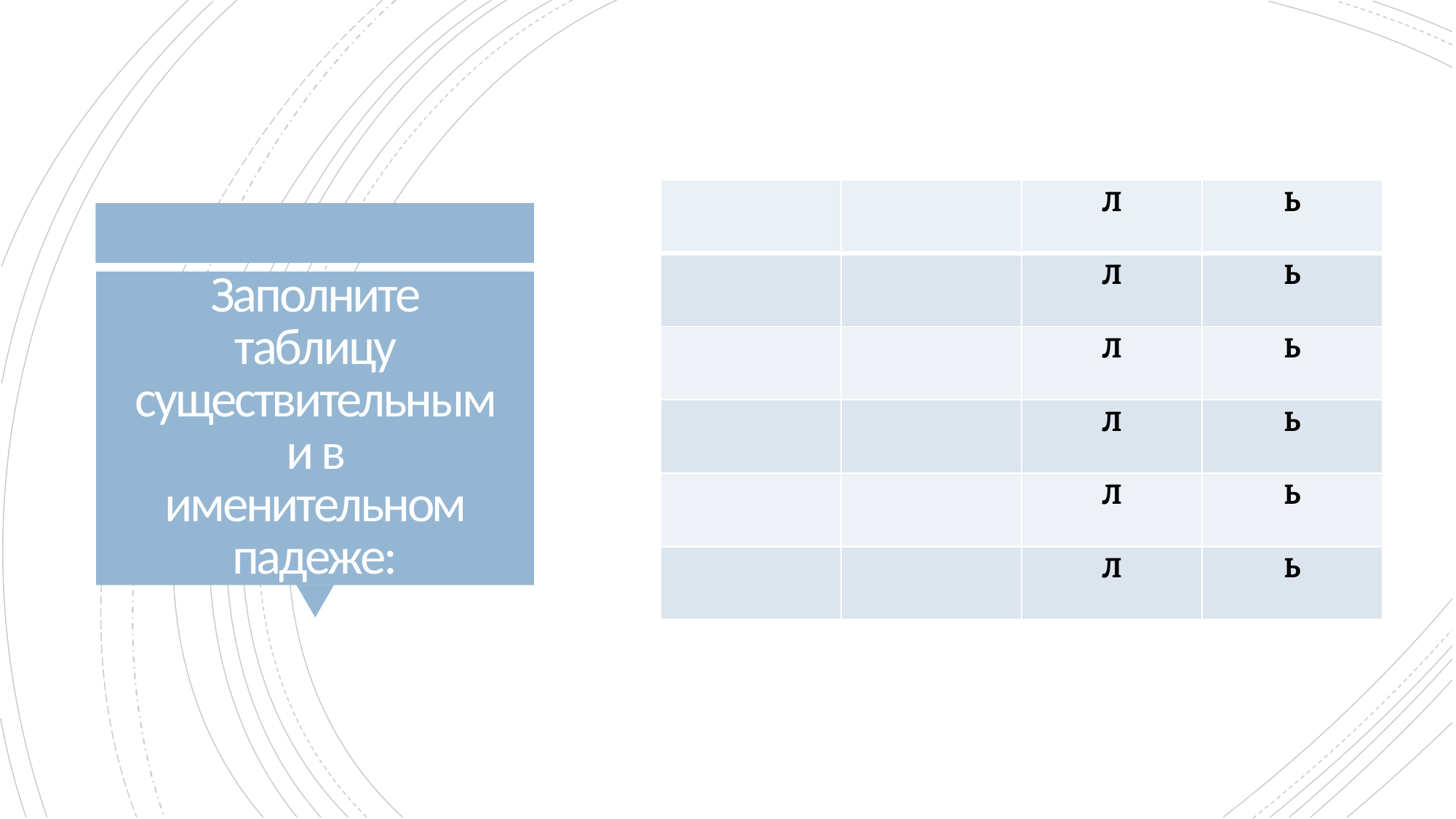

|  |  | Л | Ь |
| --- | --- | --- | --- |
|  |  | Л | Ь |
|  |  | Л | Ь |
|  |  | Л | Ь |
|  |  | Л | Ь |
|  |  | Л | Ь |
# Заполните таблицу существительными в именительном падеже: